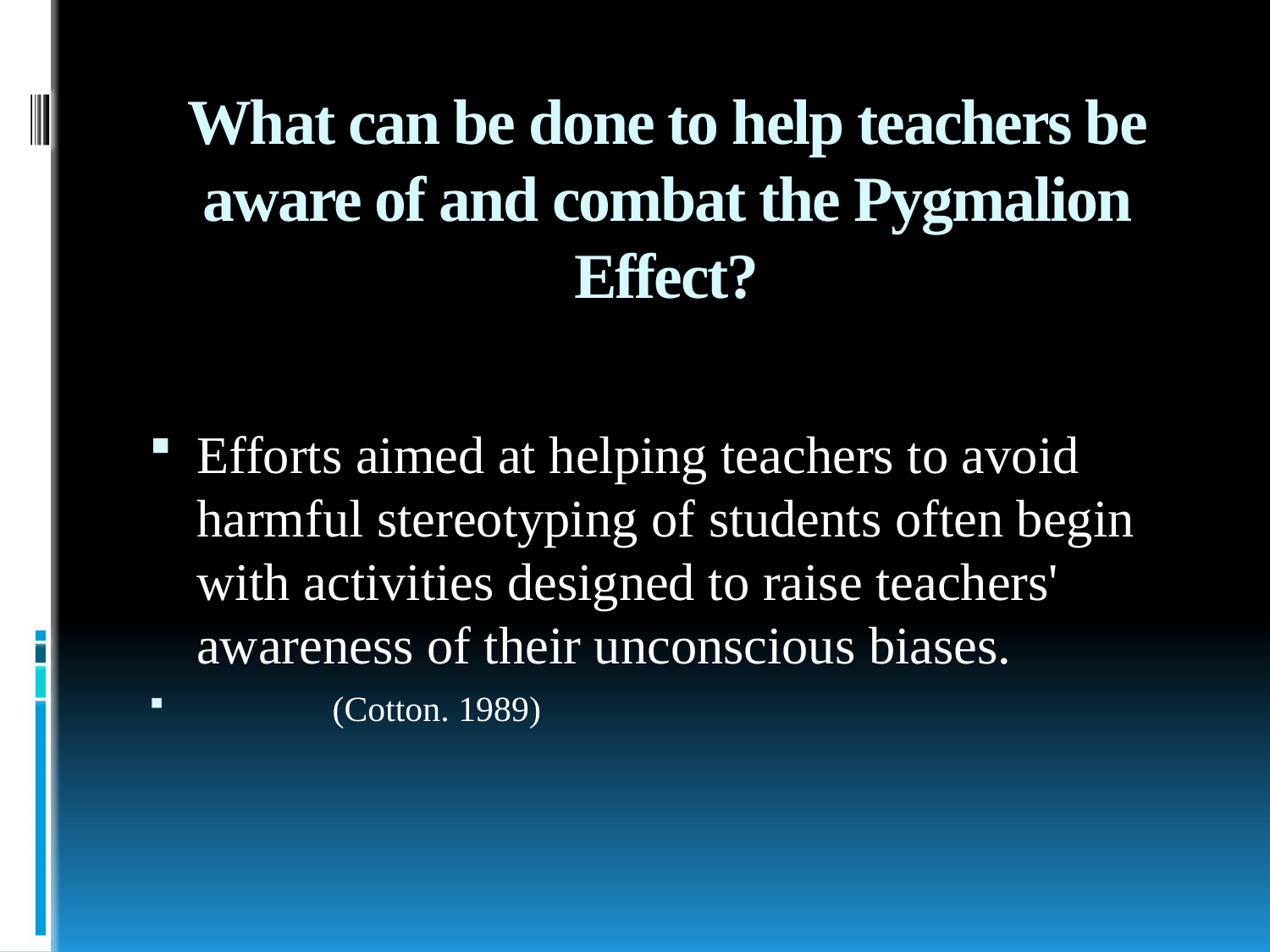

# What can be done to help teachers be aware of and combat the Pygmalion Effect?

Efforts aimed at helping teachers to avoid harmful stereotyping of students often begin with activities designed to raise teachers' awareness of their unconscious biases.
	 (Cotton. 1989)